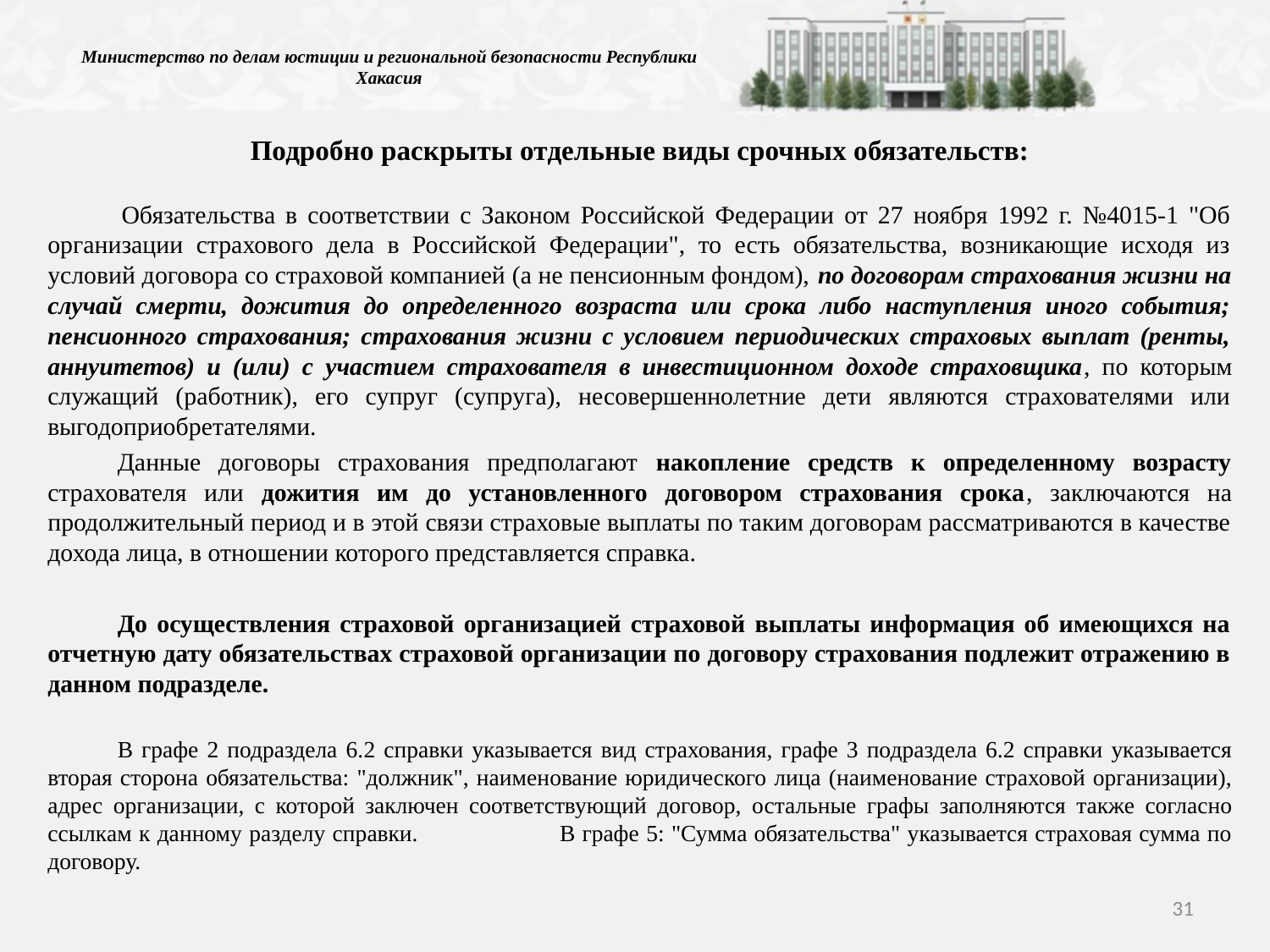

# Министерство по делам юстиции и региональной безопасности Республики Хакасия
Подробно раскрыты отдельные виды срочных обязательств:

 	Обязательства в соответствии с Законом Российской Федерации от 27 ноября 1992 г. №4015-1 "Об организации страхового дела в Российской Федерации", то есть обязательства, возникающие исходя из условий договора со страховой компанией (а не пенсионным фондом), по договорам страхования жизни на случай смерти, дожития до определенного возраста или срока либо наступления иного события; пенсионного страхования; страхования жизни с условием периодических страховых выплат (ренты, аннуитетов) и (или) с участием страхователя в инвестиционном доходе страховщика, по которым служащий (работник), его супруг (супруга), несовершеннолетние дети являются страхователями или выгодоприобретателями.
	Данные договоры страхования предполагают накопление средств к определенному возрасту страхователя или дожития им до установленного договором страхования срока, заключаются на продолжительный период и в этой связи страховые выплаты по таким договорам рассматриваются в качестве дохода лица, в отношении которого представляется справка.

	До осуществления страховой организацией страховой выплаты информация об имеющихся на отчетную дату обязательствах страховой организации по договору страхования подлежит отражению в данном подразделе.

	В графе 2 подраздела 6.2 справки указывается вид страхования, графе 3 подраздела 6.2 справки указывается вторая сторона обязательства: "должник", наименование юридического лица (наименование страховой организации), адрес организации, с которой заключен соответствующий договор, остальные графы заполняются также согласно ссылкам к данному разделу справки.                    В графе 5: "Сумма обязательства" указывается страховая сумма по договору.
31